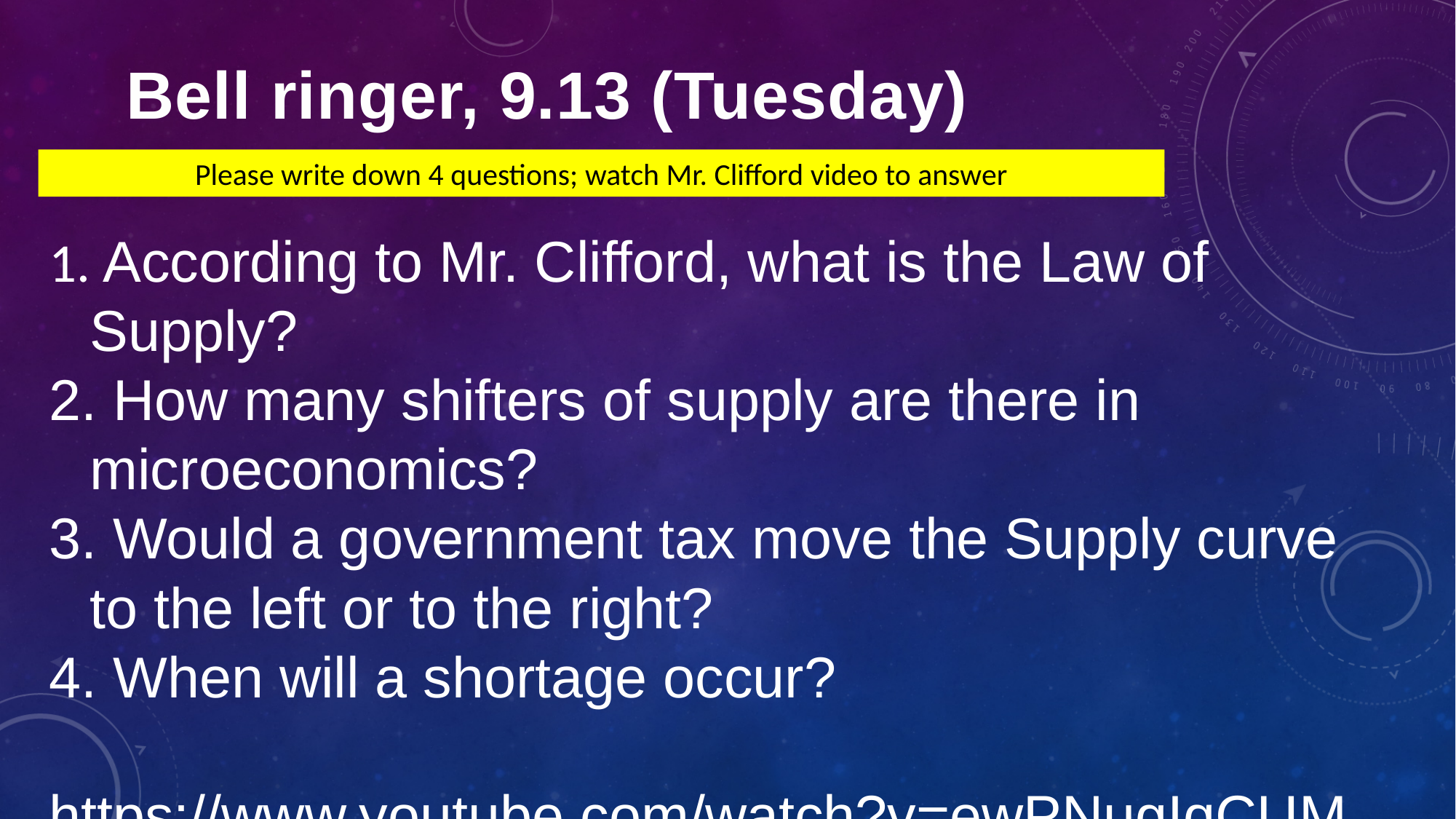

Bell ringer, 9.13 (Tuesday)
Please write down 4 questions; watch Mr. Clifford video to answer

 According to Mr. Clifford, what is the Law of Supply?
 How many shifters of supply are there in microeconomics?
 Would a government tax move the Supply curve to the left or to the right?
 When will a shortage occur?

https://www.youtube.com/watch?v=ewPNugIqCUM